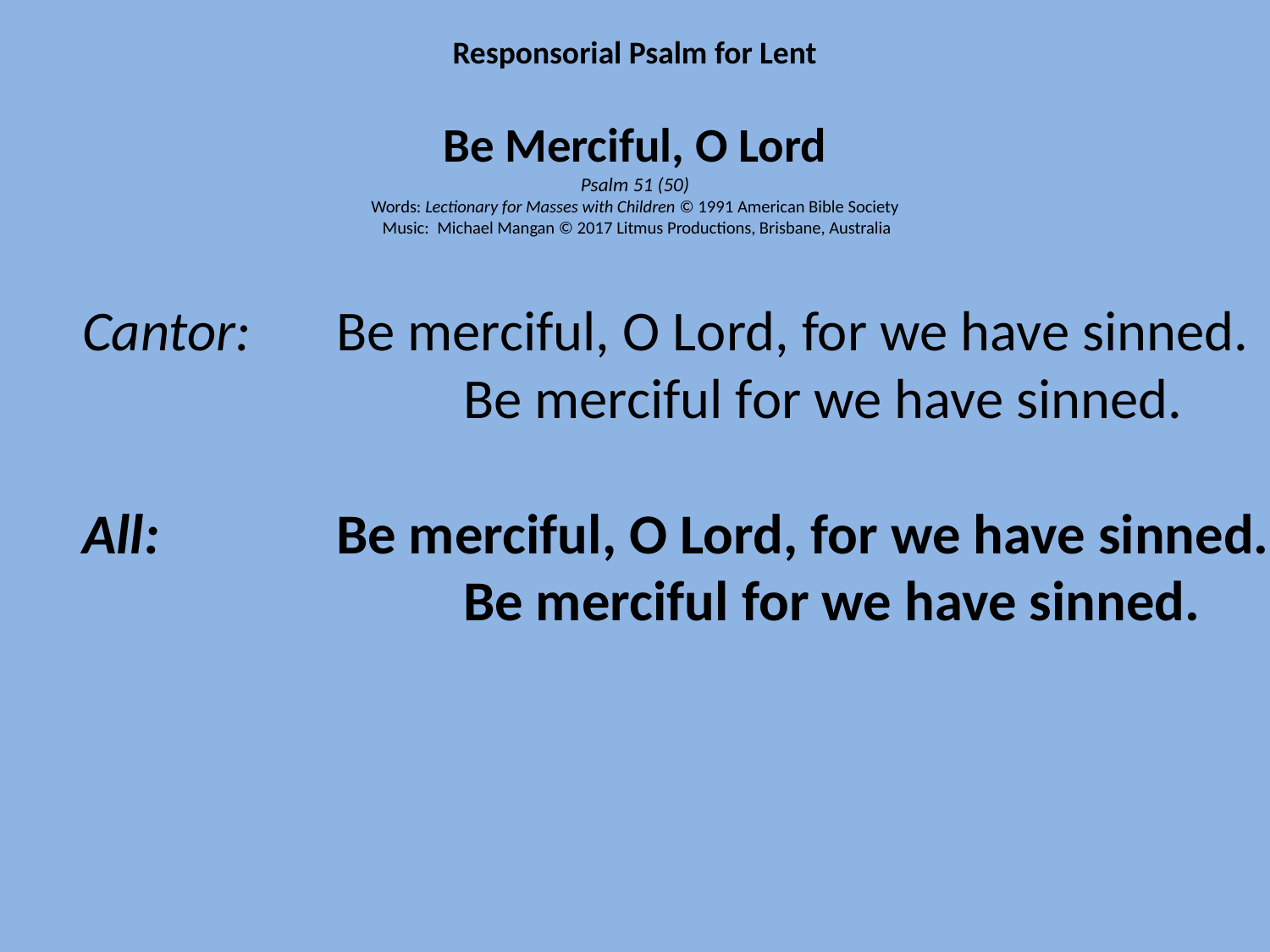

Responsorial Psalm for Lent
# Be Merciful, O Lord Psalm 51 (50) Words: Lectionary for Masses with Children © 1991 American Bible Society Music:  Michael Mangan © 2017 Litmus Productions, Brisbane, Australia
Cantor:	Be merciful, O Lord, for we have sinned.
			Be merciful for we have sinned.

All:		Be merciful, O Lord, for we have sinned.
			Be merciful for we have sinned.